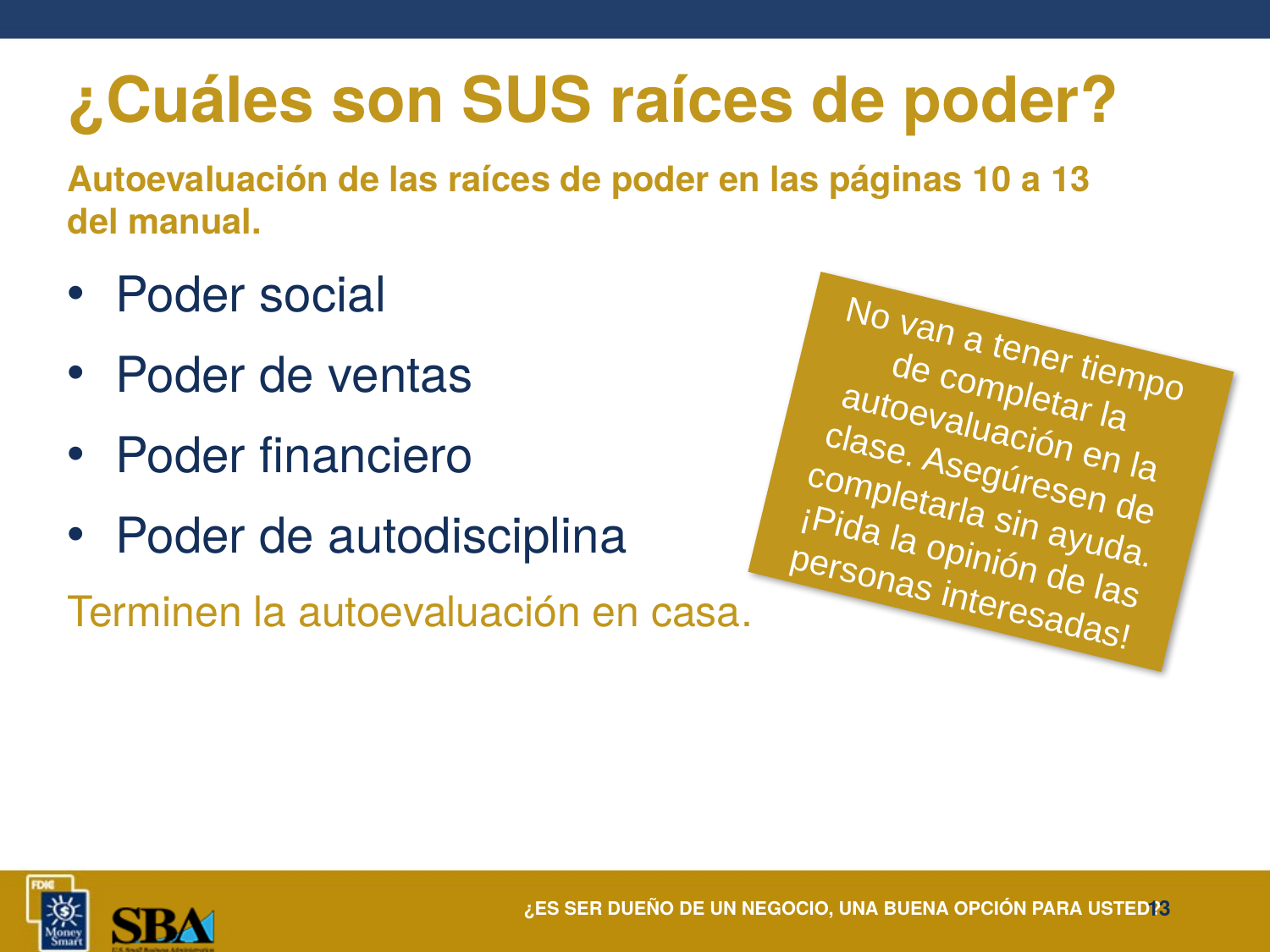

# ¿Cuáles son SUS raíces de poder?
Autoevaluación de las raíces de poder en las páginas 10 a 13 del manual.
Poder social
Poder de ventas
Poder financiero
Poder de autodisciplina
Terminen la autoevaluación en casa.
No van a tener tiempo
de completar la autoevaluación en la clase. Asegúresen de completarla sin ayuda. ¡Pida la opinión de las personas interesadas!